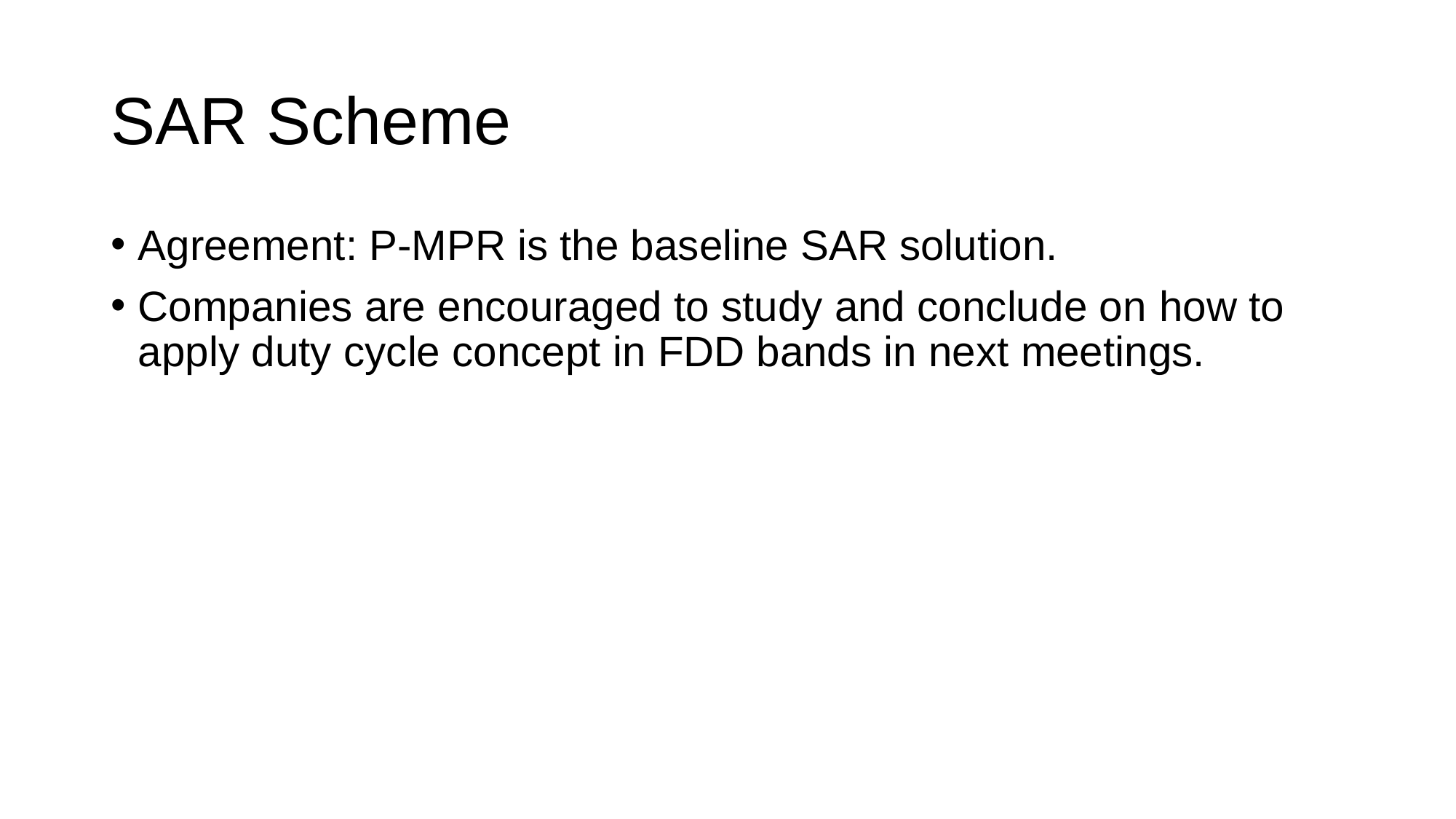

# SAR Scheme
Agreement: P-MPR is the baseline SAR solution.
Companies are encouraged to study and conclude on how to apply duty cycle concept in FDD bands in next meetings.